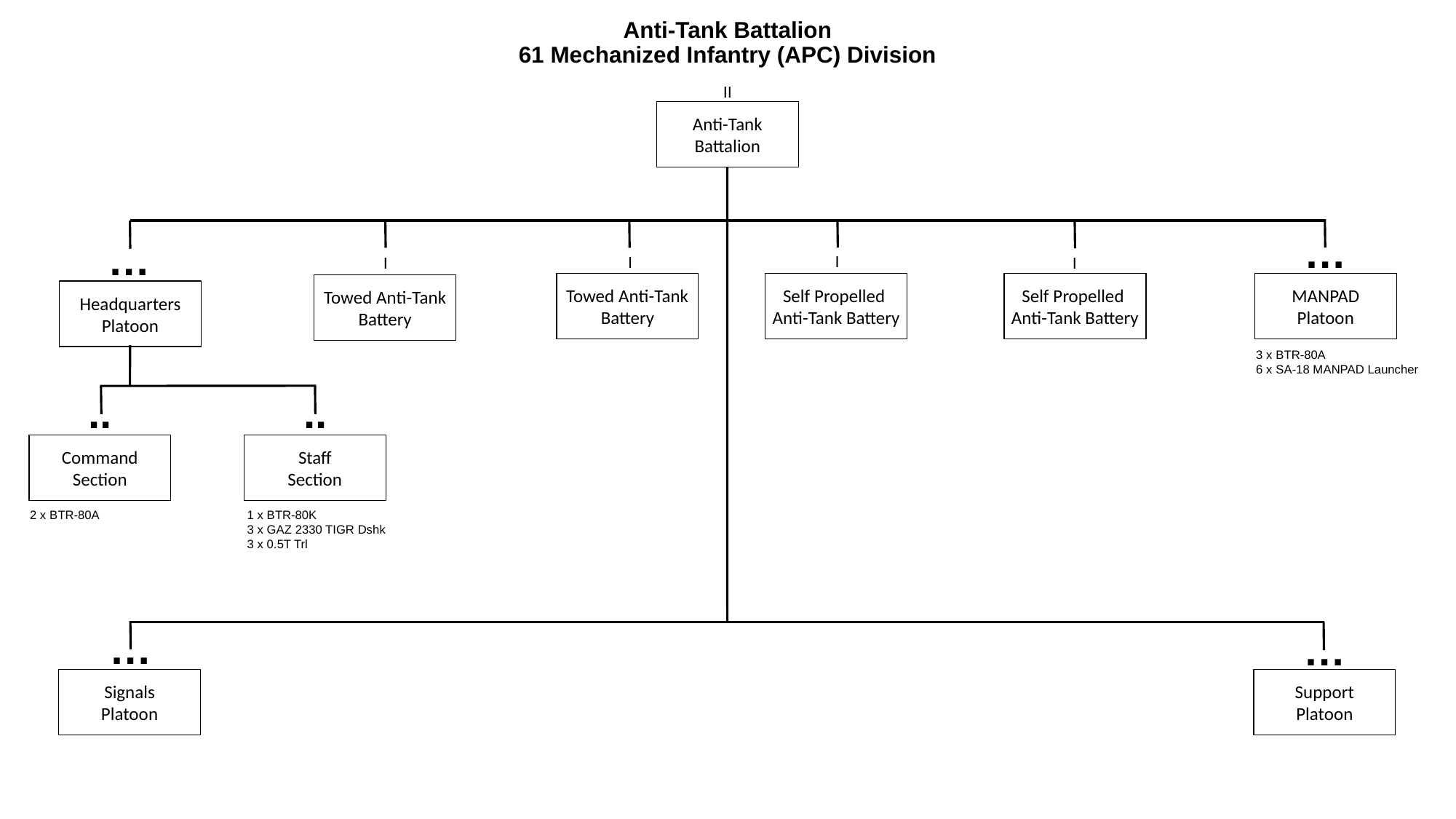

# Anti-Tank Battalion 61 Mechanized Infantry (APC) Division
II
Anti-Tank
Battalion
…
…
I
I
I
I
Towed Anti-Tank
Battery
Self Propelled
Anti-Tank Battery
Self Propelled
Anti-Tank Battery
MANPAD
Platoon
Towed Anti-Tank
Battery
Headquarters
Platoon
3 x BTR-80A
6 x SA-18 MANPAD Launcher
..
..
Command
Section
Staff
Section
2 x BTR-80A
1 x BTR-80K
3 x GAZ 2330 TIGR Dshk
3 x 0.5T Trl
…
…
Signals
Platoon
Support
Platoon